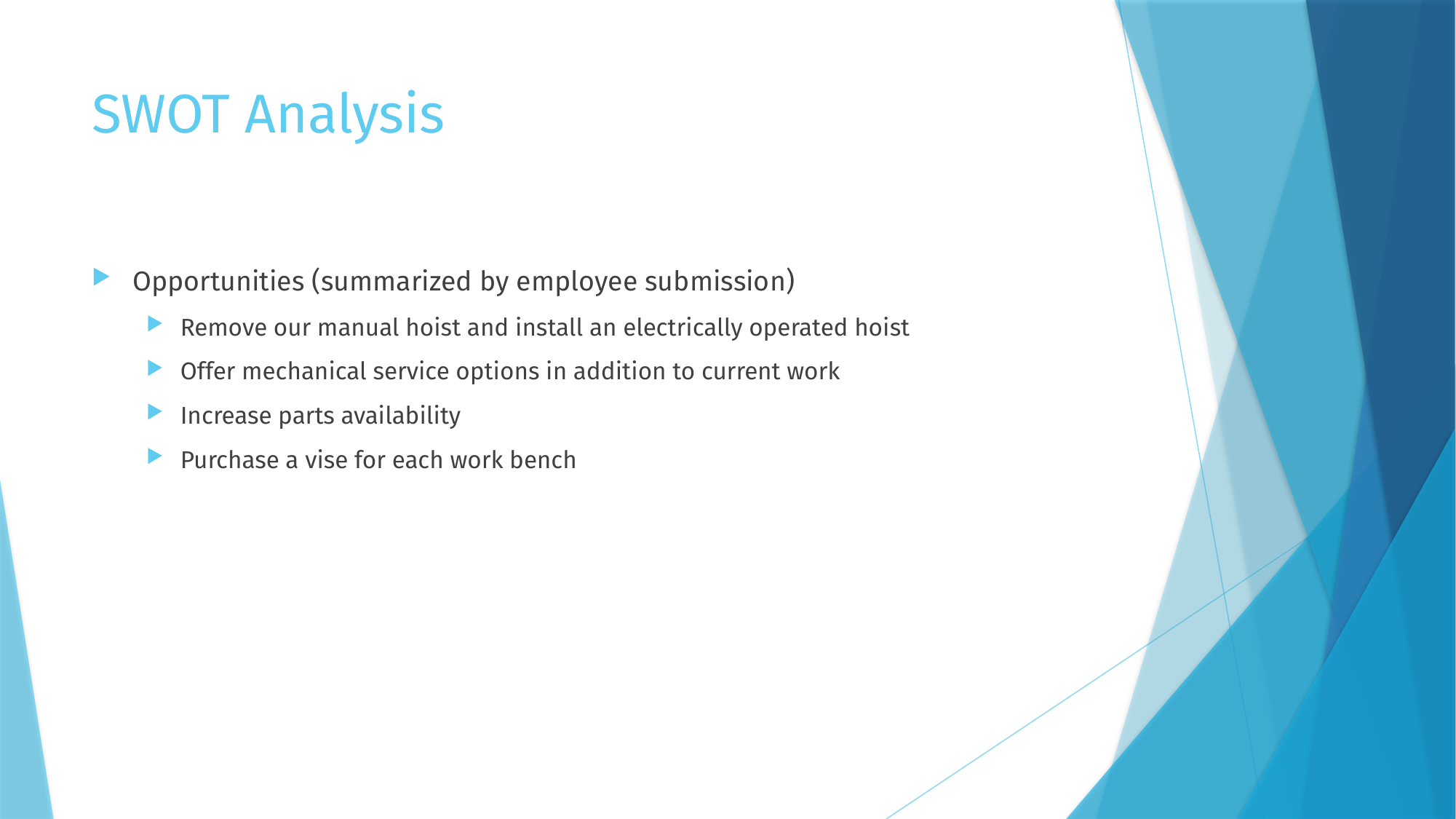

# SWOT Analysis
Opportunities (summarized by employee submission)
Remove our manual hoist and install an electrically operated hoist
Offer mechanical service options in addition to current work
Increase parts availability
Purchase a vise for each work bench